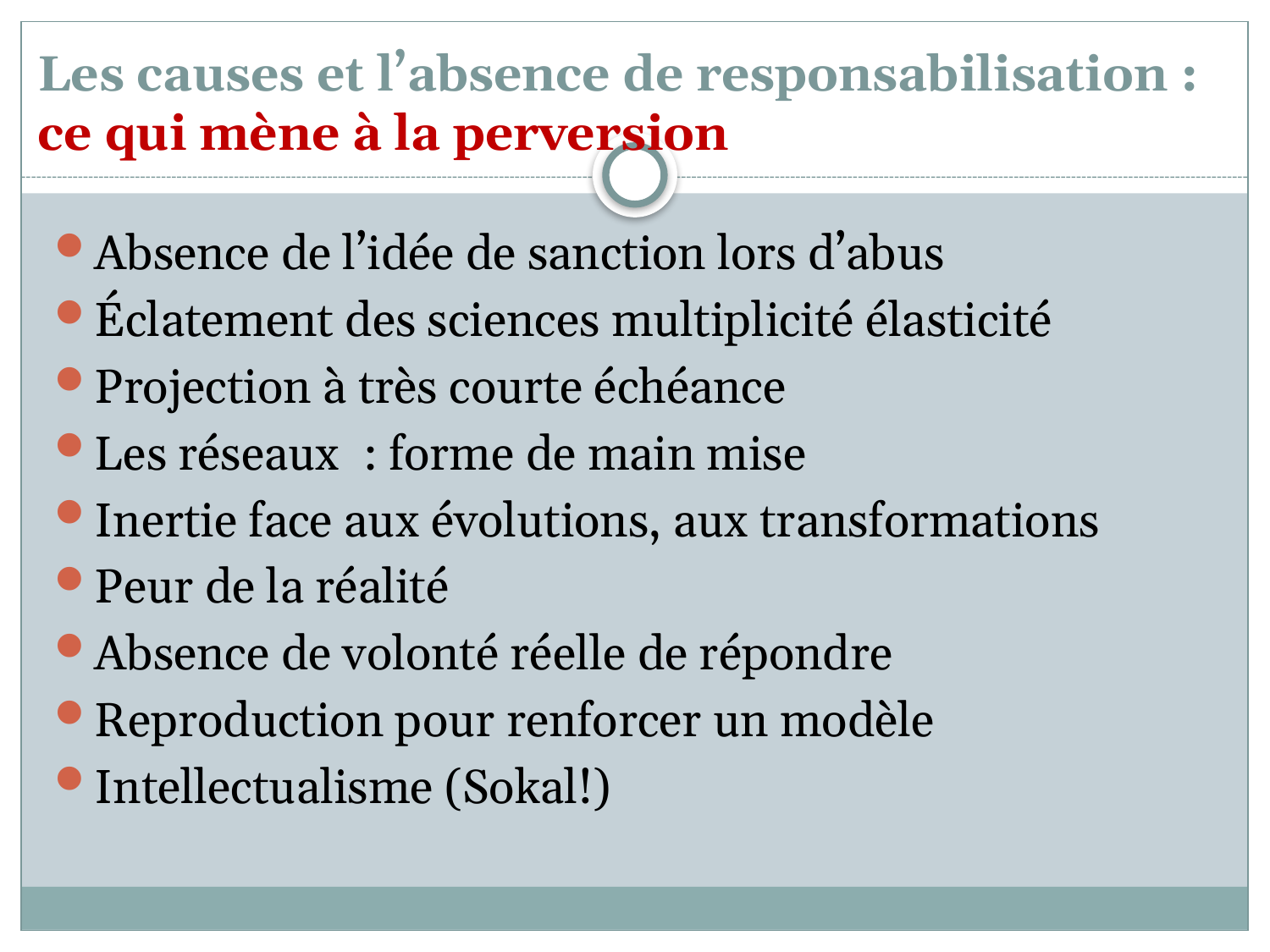

# Les causes et l’absence de responsabilisation : ce qui mène à la perversion
Absence de l’idée de sanction lors d’abus
Éclatement des sciences multiplicité élasticité
Projection à très courte échéance
Les réseaux  : forme de main mise
Inertie face aux évolutions, aux transformations
Peur de la réalité
Absence de volonté réelle de répondre
Reproduction pour renforcer un modèle
Intellectualisme (Sokal!)